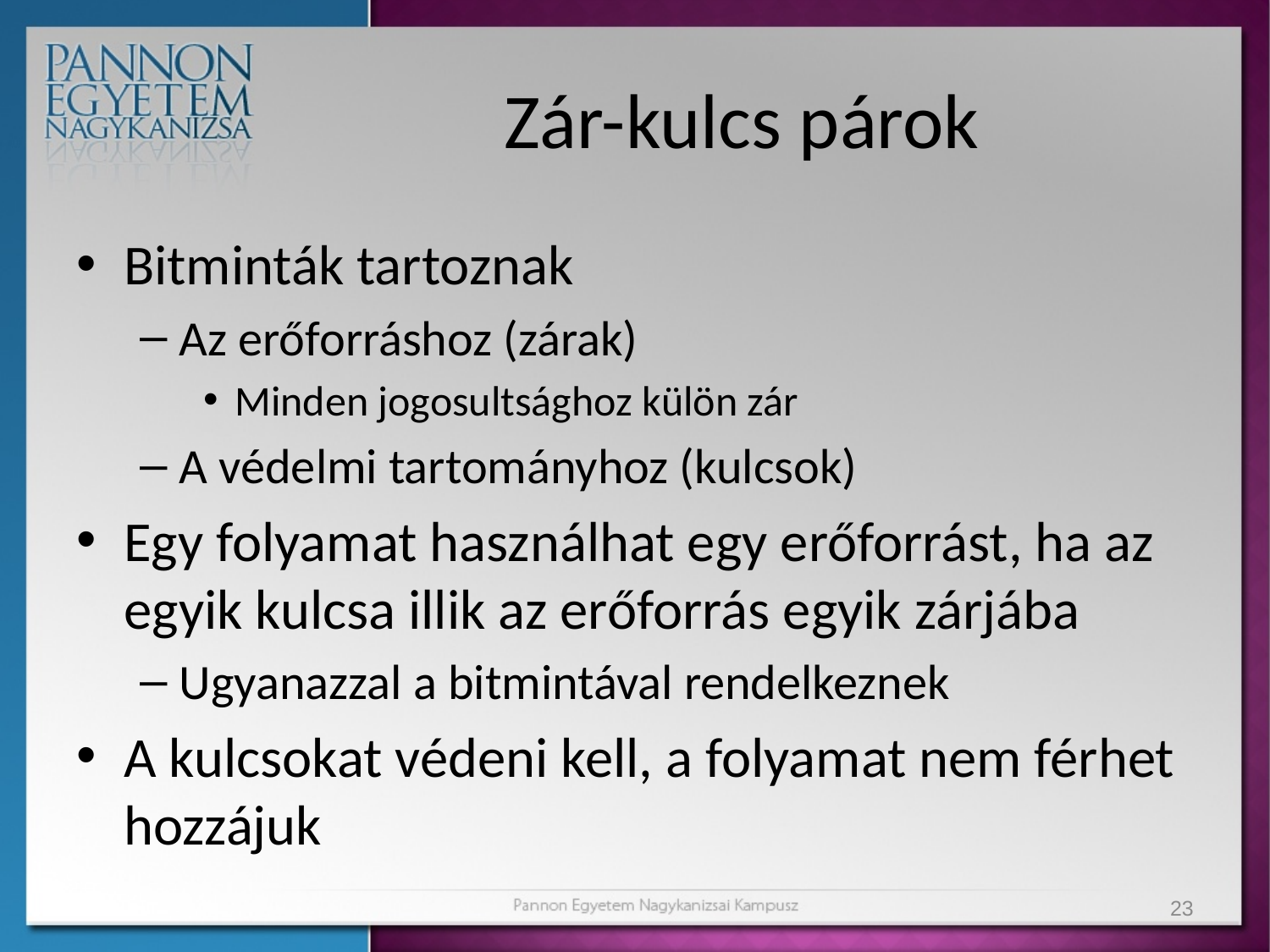

# Zár-kulcs párok
Bitminták tartoznak
Az erőforráshoz (zárak)
Minden jogosultsághoz külön zár
A védelmi tartományhoz (kulcsok)
Egy folyamat használhat egy erőforrást, ha az egyik kulcsa illik az erőforrás egyik zárjába
Ugyanazzal a bitmintával rendelkeznek
A kulcsokat védeni kell, a folyamat nem férhet hozzájuk
23